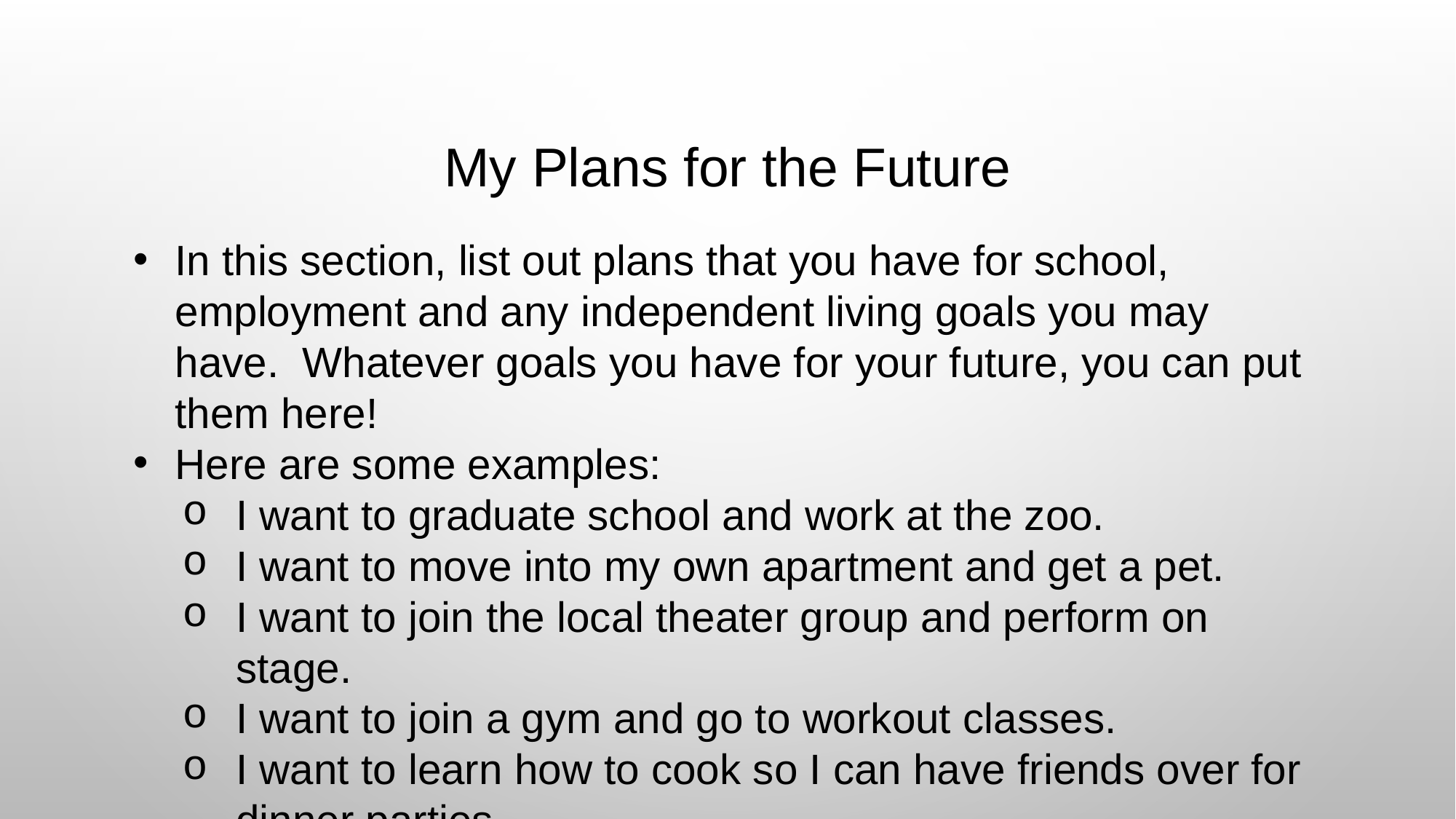

# My Plans for the Future
In this section, list out plans that you have for school, employment and any independent living goals you may have.  Whatever goals you have for your future, you can put them here!
Here are some examples:
I want to graduate school and work at the zoo.
I want to move into my own apartment and get a pet.
I want to join the local theater group and perform on stage.
I want to join a gym and go to workout classes.
I want to learn how to cook so I can have friends over for dinner parties